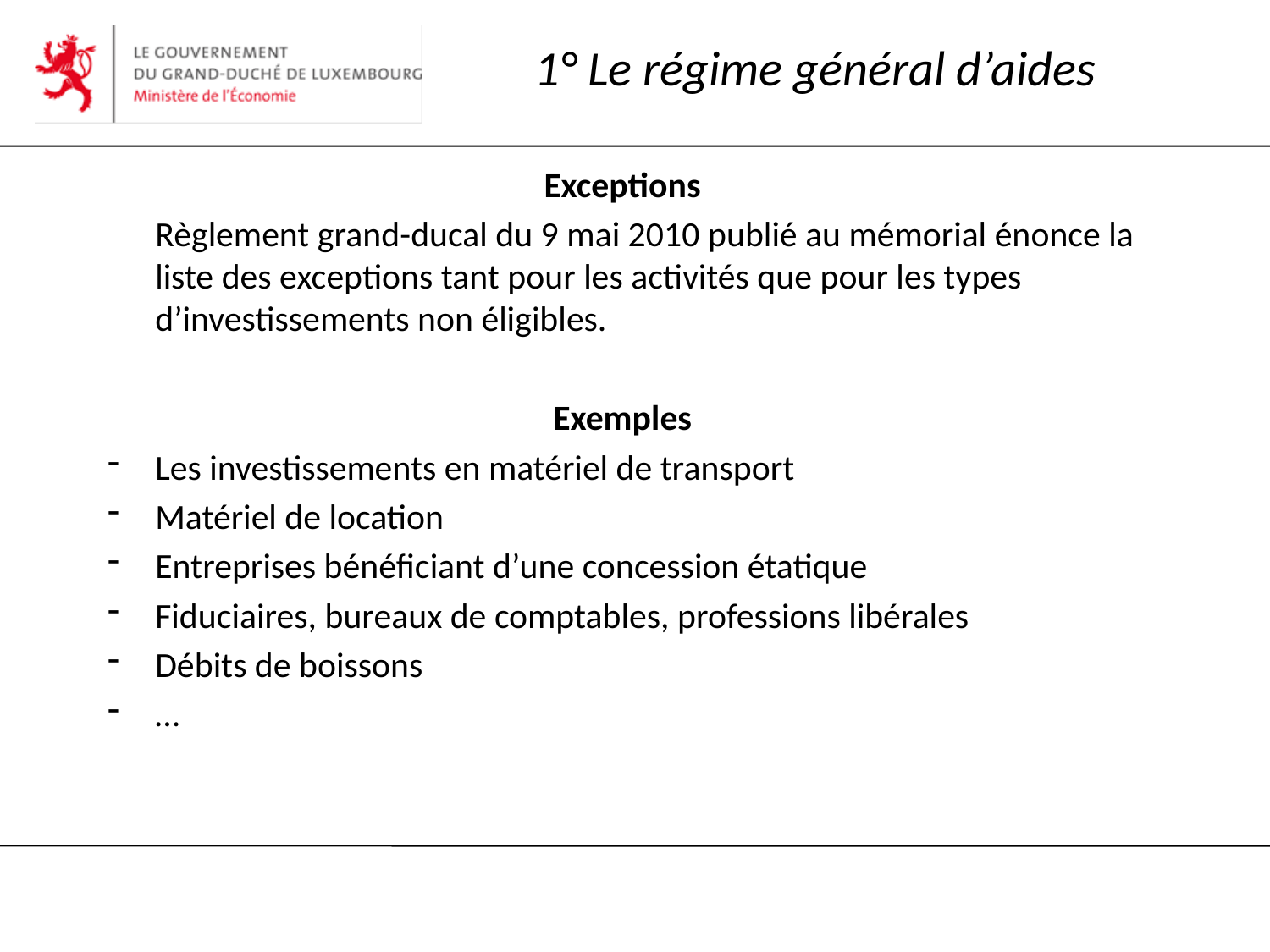

# 1° Le régime général d’aides
Exceptions
Règlement grand-ducal du 9 mai 2010 publié au mémorial énonce la liste des exceptions tant pour les activités que pour les types d’investissements non éligibles.

Exemples
Les investissements en matériel de transport
Matériel de location
Entreprises bénéficiant d’une concession étatique
Fiduciaires, bureaux de comptables, professions libérales
Débits de boissons
…